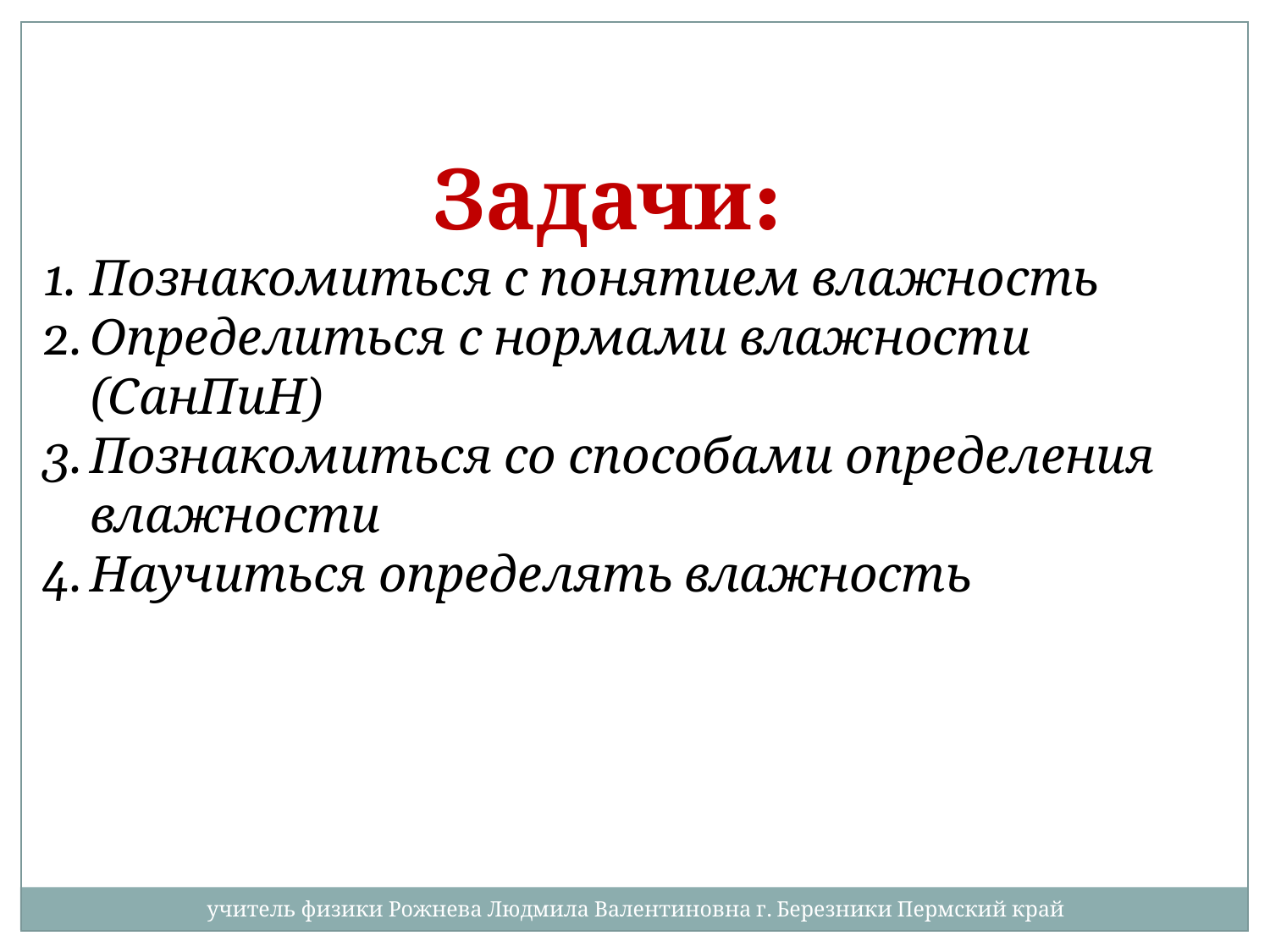

Задачи:
Познакомиться с понятием влажность
Определиться с нормами влажности (СанПиН)
Познакомиться со способами определения влажности
Научиться определять влажность

учитель физики Рожнева Людмила Валентиновна г. Березники Пермский край